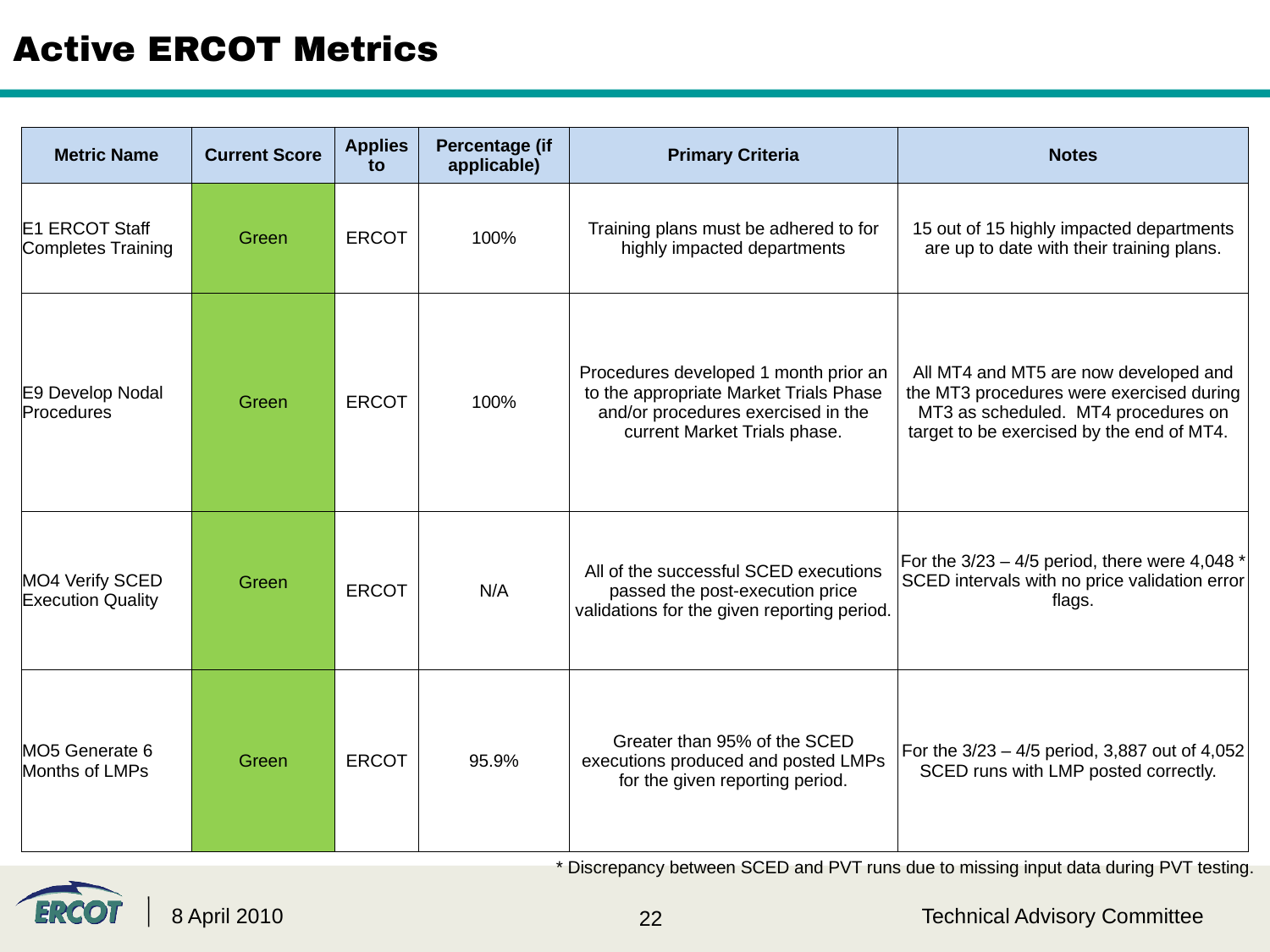

# Active ERCOT Metrics
| Metric Name | Current Score | Applies to | Percentage (if applicable) | Primary Criteria | Notes |
| --- | --- | --- | --- | --- | --- |
| E1 ERCOT Staff Completes Training | Green | ERCOT | 100% | Training plans must be adhered to for highly impacted departments | 15 out of 15 highly impacted departments are up to date with their training plans. |
| E9 Develop Nodal Procedures | Green | ERCOT | 100% | Procedures developed 1 month prior an to the appropriate Market Trials Phase and/or procedures exercised in the current Market Trials phase. | All MT4 and MT5 are now developed and the MT3 procedures were exercised during MT3 as scheduled.  MT4 procedures on target to be exercised by the end of MT4. |
| MO4 Verify SCED Execution Quality | Green | ERCOT | N/A | All of the successful SCED executions passed the post-execution price validations for the given reporting period. | For the 3/23 – 4/5 period, there were 4,048 \* SCED intervals with no price validation error flags. |
| MO5 Generate 6 Months of LMPs | Green | ERCOT | 95.9% | Greater than 95% of the SCED executions produced and posted LMPs for the given reporting period. | For the 3/23 – 4/5 period, 3,887 out of 4,052 SCED runs with LMP posted correctly. |
* Discrepancy between SCED and PVT runs due to missing input data during PVT testing.
8 April 2010
Technical Advisory Committee